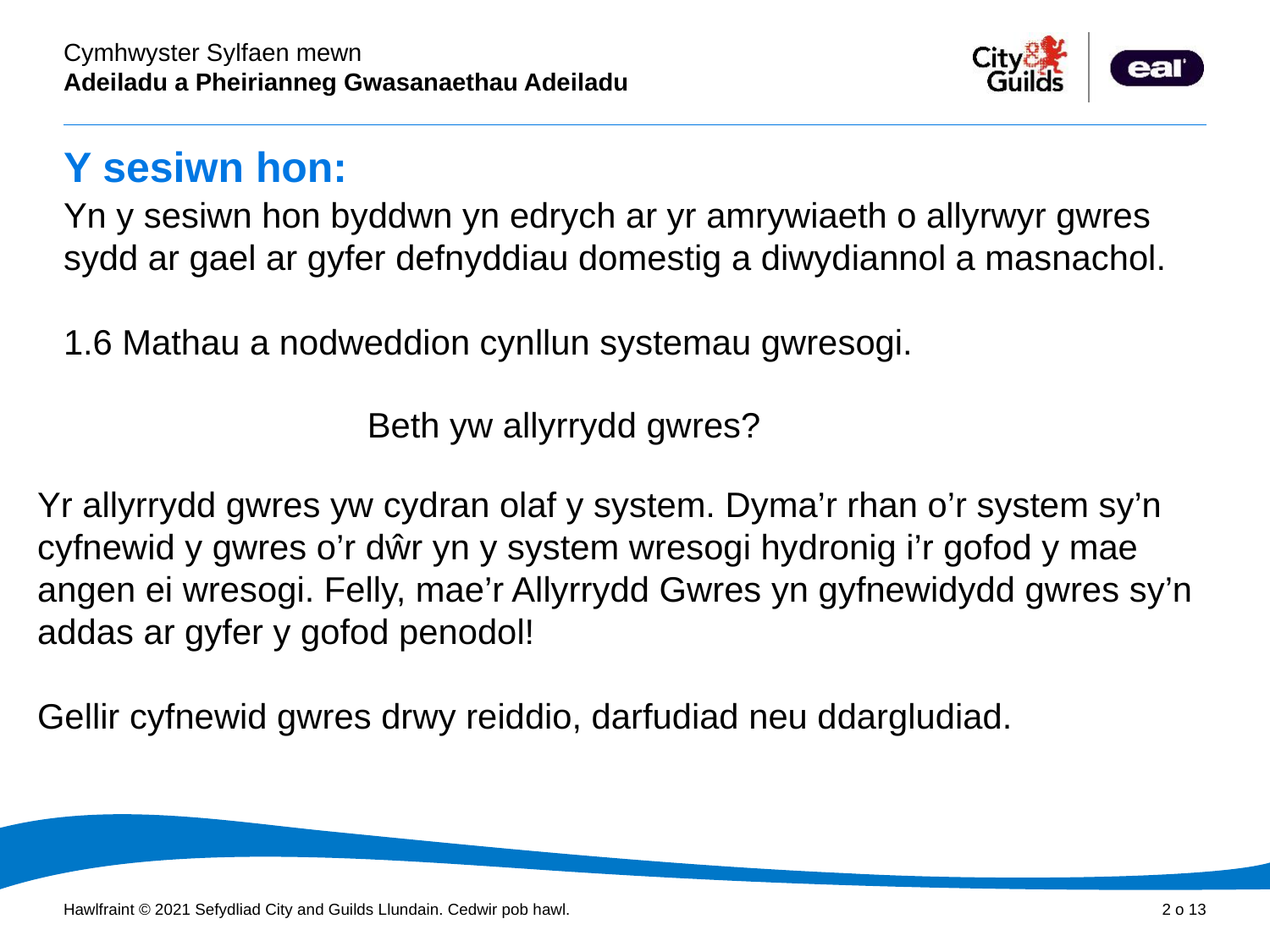

# Y sesiwn hon:
Yn y sesiwn hon byddwn yn edrych ar yr amrywiaeth o allyrwyr gwres sydd ar gael ar gyfer defnyddiau domestig a diwydiannol a masnachol.

1.6 Mathau a nodweddion cynllun systemau gwresogi.

Beth yw allyrrydd gwres?
Yr allyrrydd gwres yw cydran olaf y system. Dyma’r rhan o’r system sy’n cyfnewid y gwres o’r dŵr yn y system wresogi hydronig i’r gofod y mae angen ei wresogi. Felly, mae’r Allyrrydd Gwres yn gyfnewidydd gwres sy’n addas ar gyfer y gofod penodol!

Gellir cyfnewid gwres drwy reiddio, darfudiad neu ddargludiad.